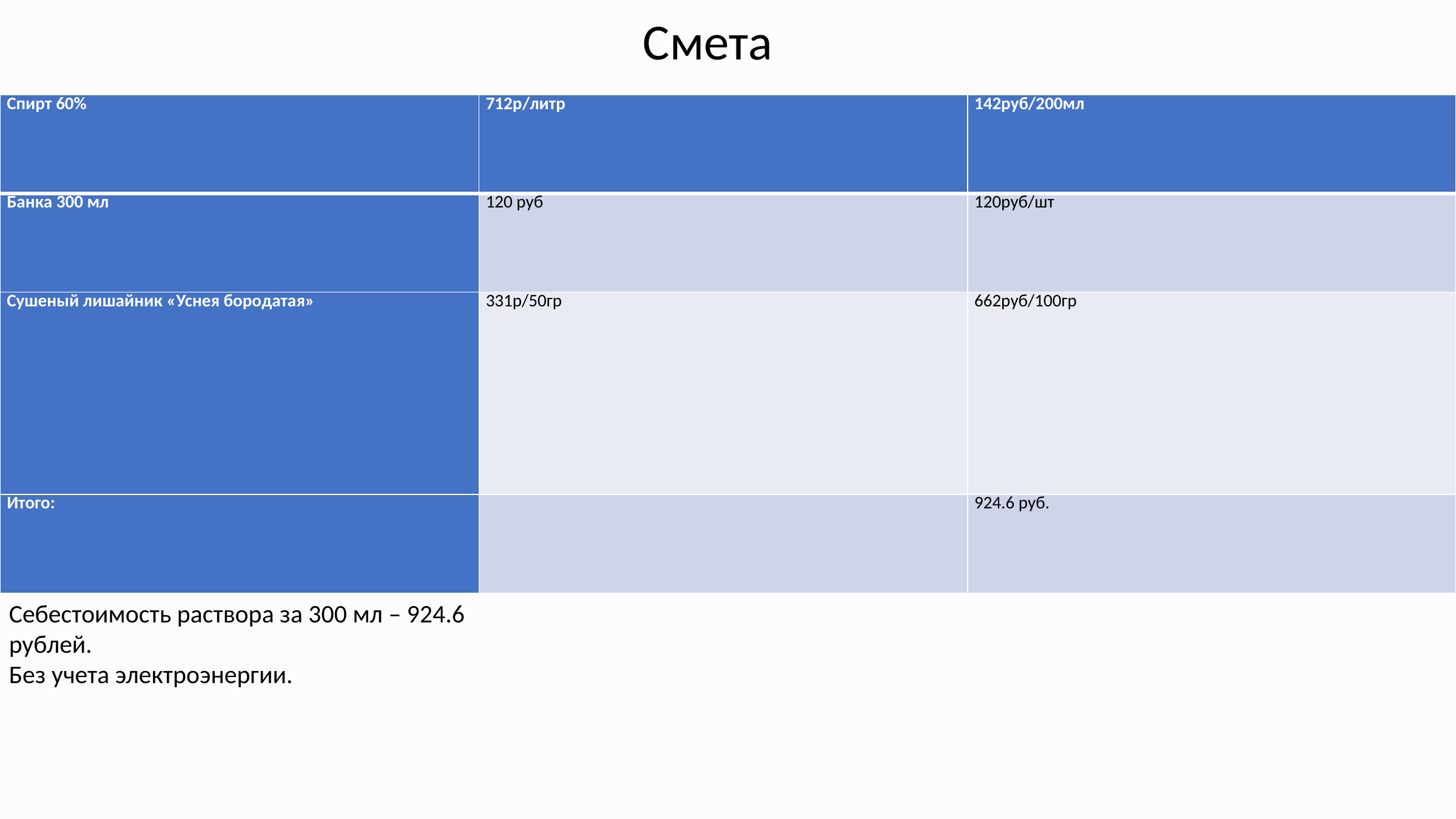

Смета
| Спирт 60% | 712р/литр | 142руб/200мл |
| --- | --- | --- |
| Банка 300 мл | 120 руб | 120руб/шт |
| Сушеный лишайник «Уснея бородатая» | 331р/50гр | 662руб/100гр |
| Итого: |  | 924.6 руб. |
Себестоимость раствора за 300 мл – 924.6 рублей.
Без учета электроэнергии.